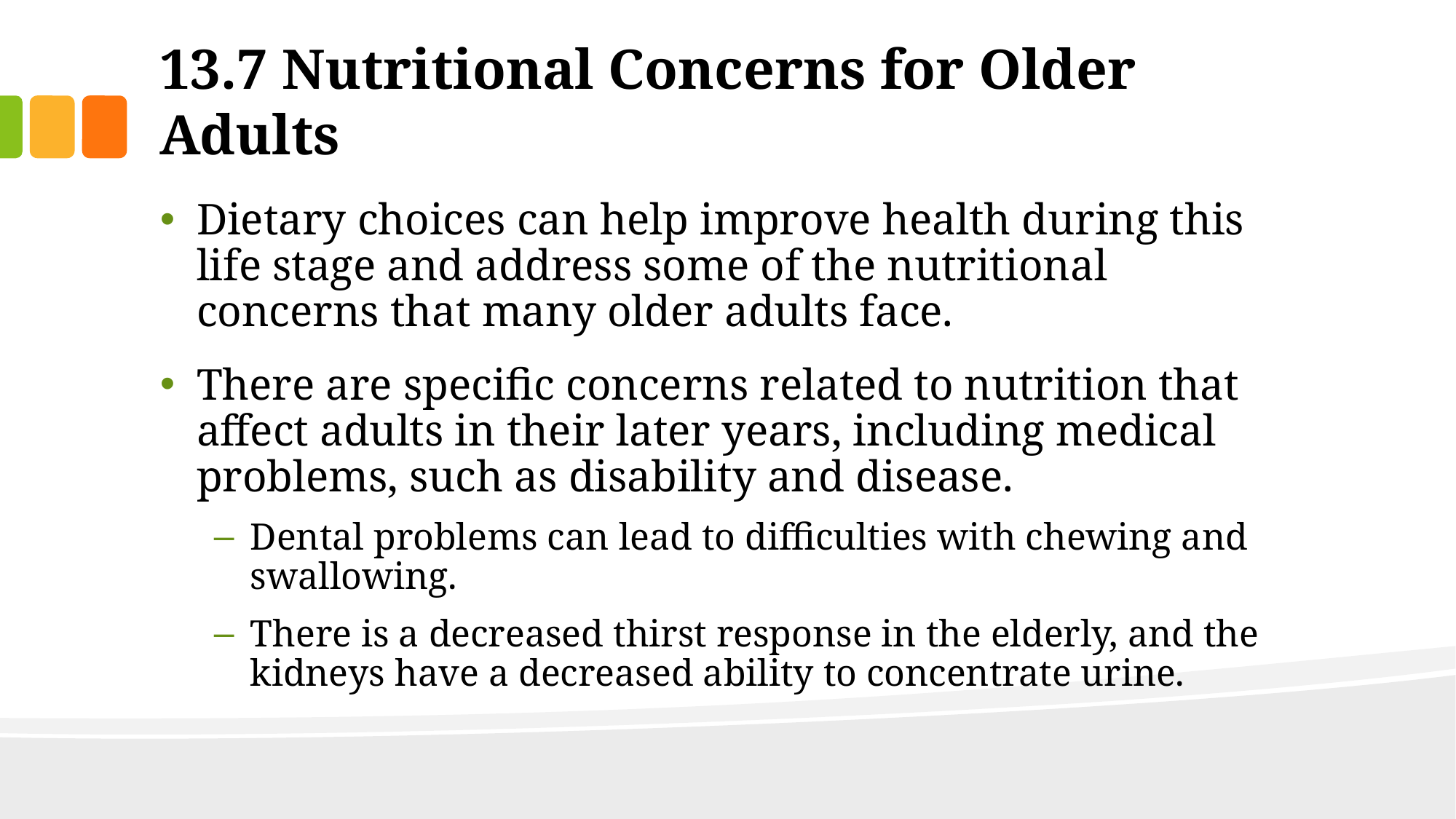

# 13.7 Nutritional Concerns for Older Adults
Dietary choices can help improve health during this life stage and address some of the nutritional concerns that many older adults face.
There are specific concerns related to nutrition that affect adults in their later years, including medical problems, such as disability and disease.
Dental problems can lead to difficulties with chewing and swallowing.
There is a decreased thirst response in the elderly, and the kidneys have a decreased ability to concentrate urine.